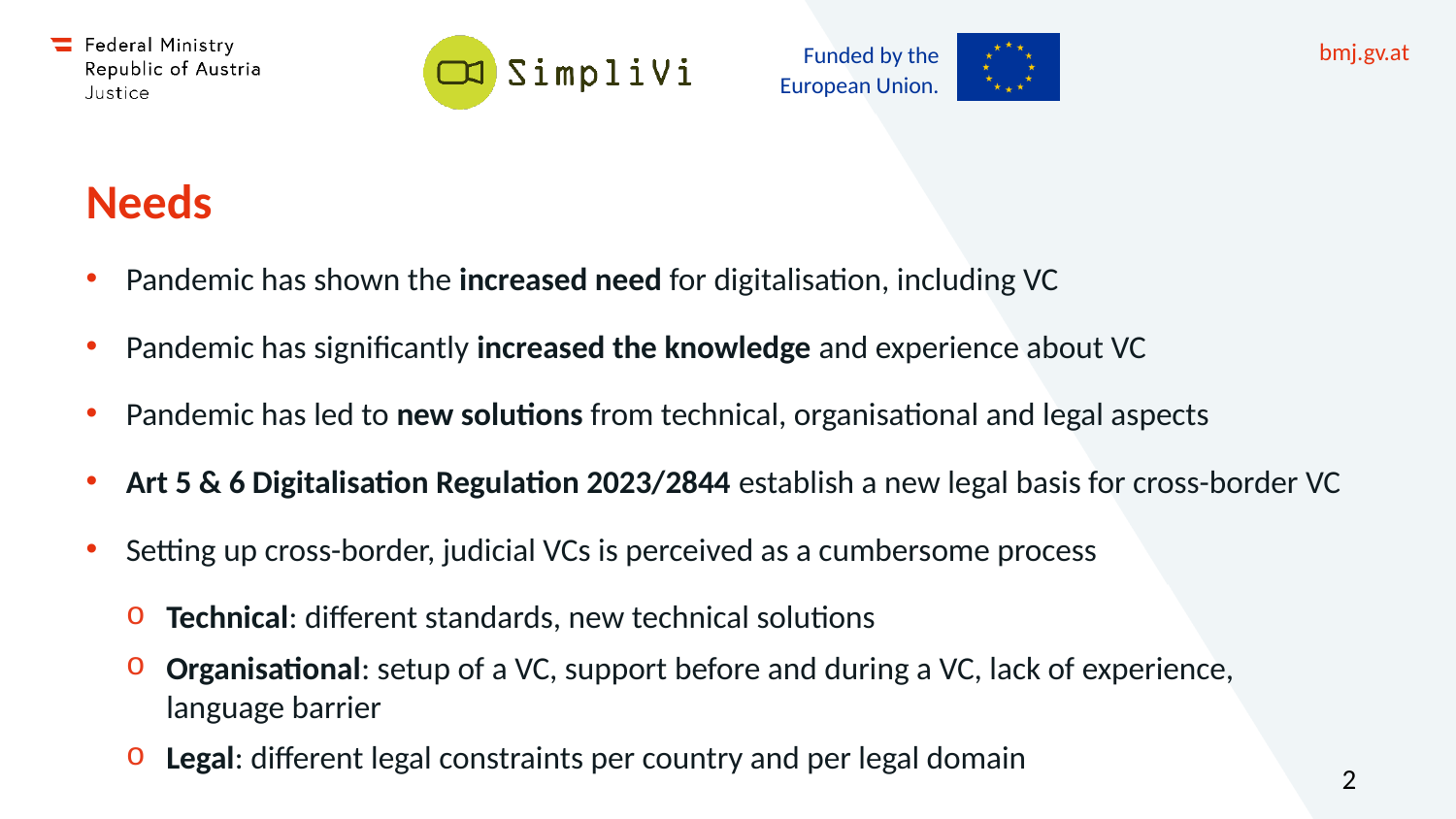

# Needs
Pandemic has shown the increased need for digitalisation, including VC
Pandemic has significantly increased the knowledge and experience about VC
Pandemic has led to new solutions from technical, organisational and legal aspects
Art 5 & 6 Digitalisation Regulation 2023/2844 establish a new legal basis for cross-border VC
Setting up cross-border, judicial VCs is perceived as a cumbersome process
Technical: different standards, new technical solutions
Organisational: setup of a VC, support before and during a VC, lack of experience, language barrier
Legal: different legal constraints per country and per legal domain
2